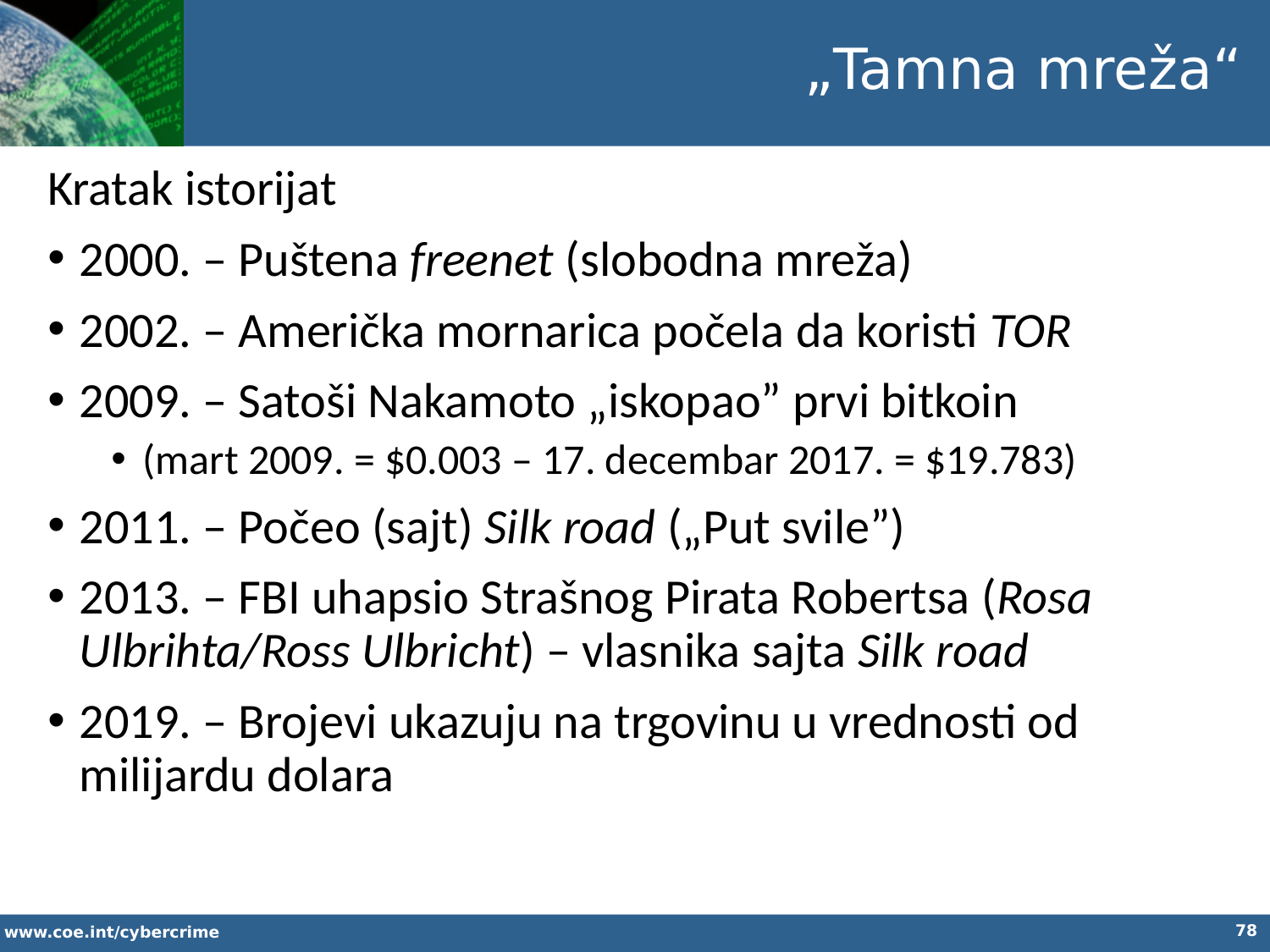

„Tamna mreža“
Kratak istorijat
2000. – Puštena freenet (slobodna mreža)
2002. – Američka mornarica počela da koristi TOR
2009. – Satoši Nakamoto „iskopao” prvi bitkoin
(mart 2009. = $0.003 – 17. decembar 2017. = $19.783)
2011. – Počeo (sajt) Silk road („Put svile”)
2013. – FBI uhapsio Strašnog Pirata Robertsa (Rosa Ulbrihta/Ross Ulbricht) – vlasnika sajta Silk road
2019. – Brojevi ukazuju na trgovinu u vrednosti od milijardu dolara